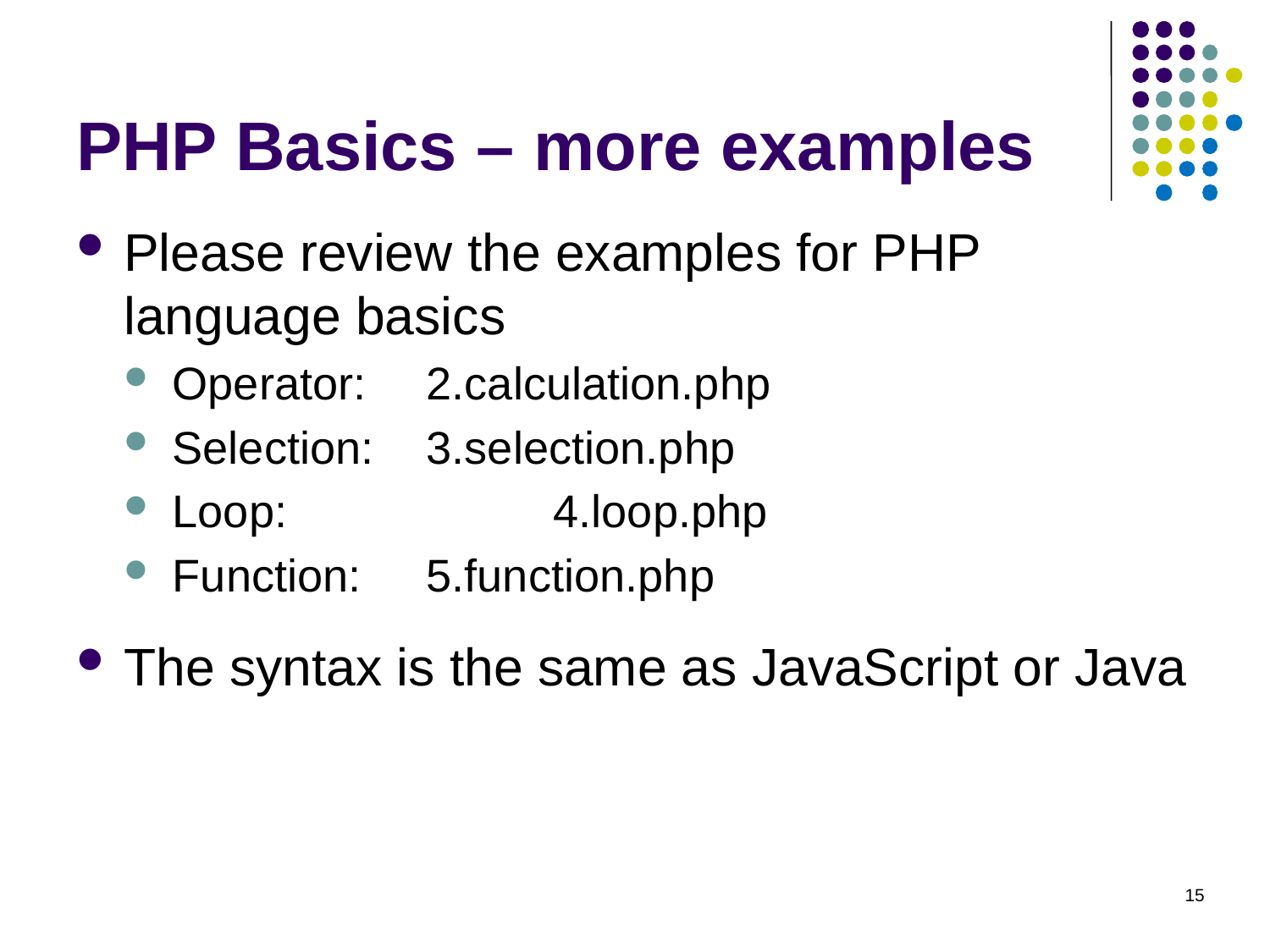

# PHP Basics – more examples
Please review the examples for PHP language basics
Operator: 	2.calculation.php
Selection: 	3.selection.php
Loop: 		4.loop.php
Function:	5.function.php
The syntax is the same as JavaScript or Java
15